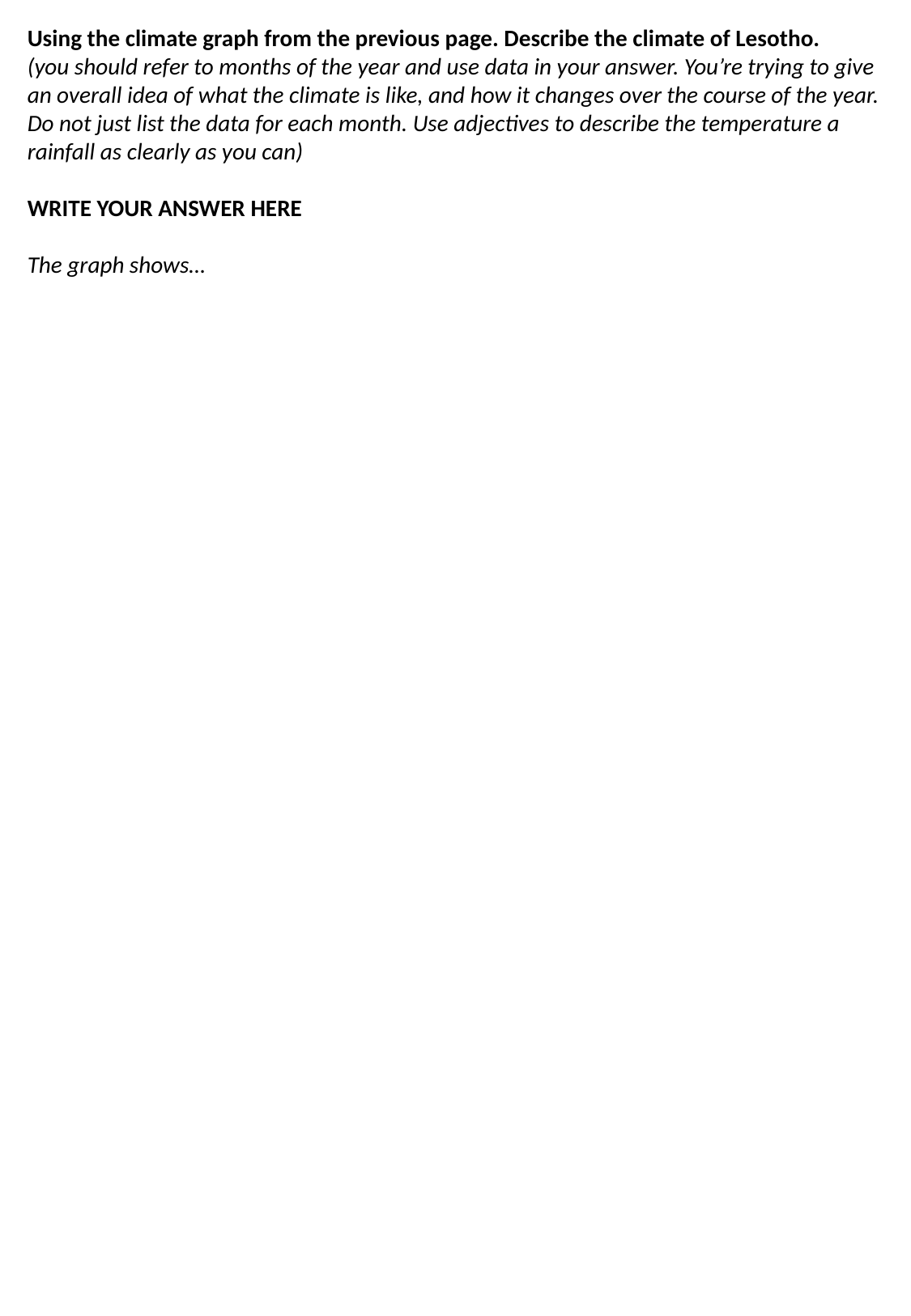

Using the climate graph from the previous page. Describe the climate of Lesotho.
(you should refer to months of the year and use data in your answer. You’re trying to give an overall idea of what the climate is like, and how it changes over the course of the year. Do not just list the data for each month. Use adjectives to describe the temperature a rainfall as clearly as you can)

WRITE YOUR ANSWER HERE

The graph shows…